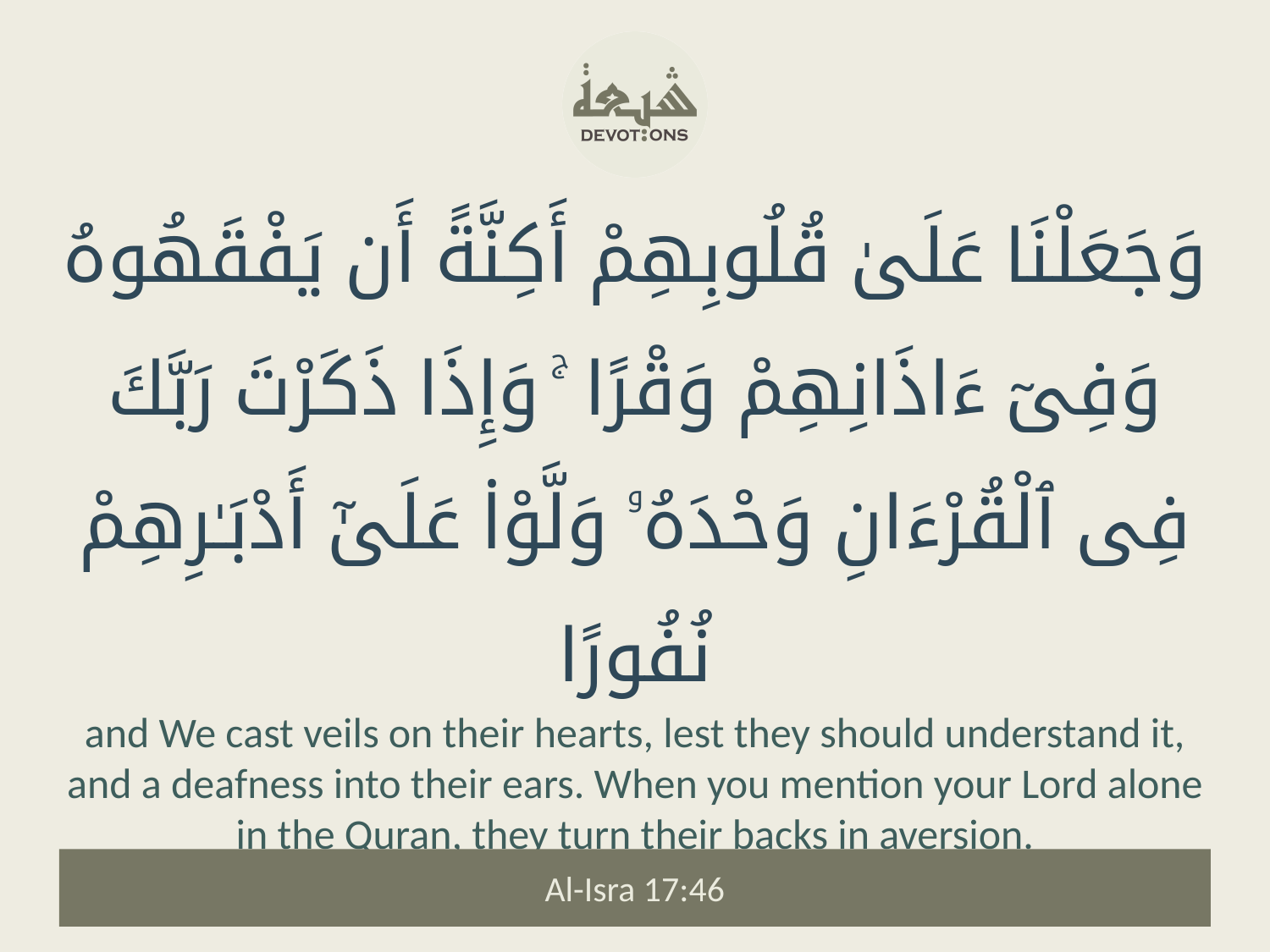

وَجَعَلْنَا عَلَىٰ قُلُوبِهِمْ أَكِنَّةً أَن يَفْقَهُوهُ وَفِىٓ ءَاذَانِهِمْ وَقْرًا ۚ وَإِذَا ذَكَرْتَ رَبَّكَ فِى ٱلْقُرْءَانِ وَحْدَهُۥ وَلَّوْا۟ عَلَىٰٓ أَدْبَـٰرِهِمْ نُفُورًا
and We cast veils on their hearts, lest they should understand it, and a deafness into their ears. When you mention your Lord alone in the Quran, they turn their backs in aversion.
Al-Isra 17:46